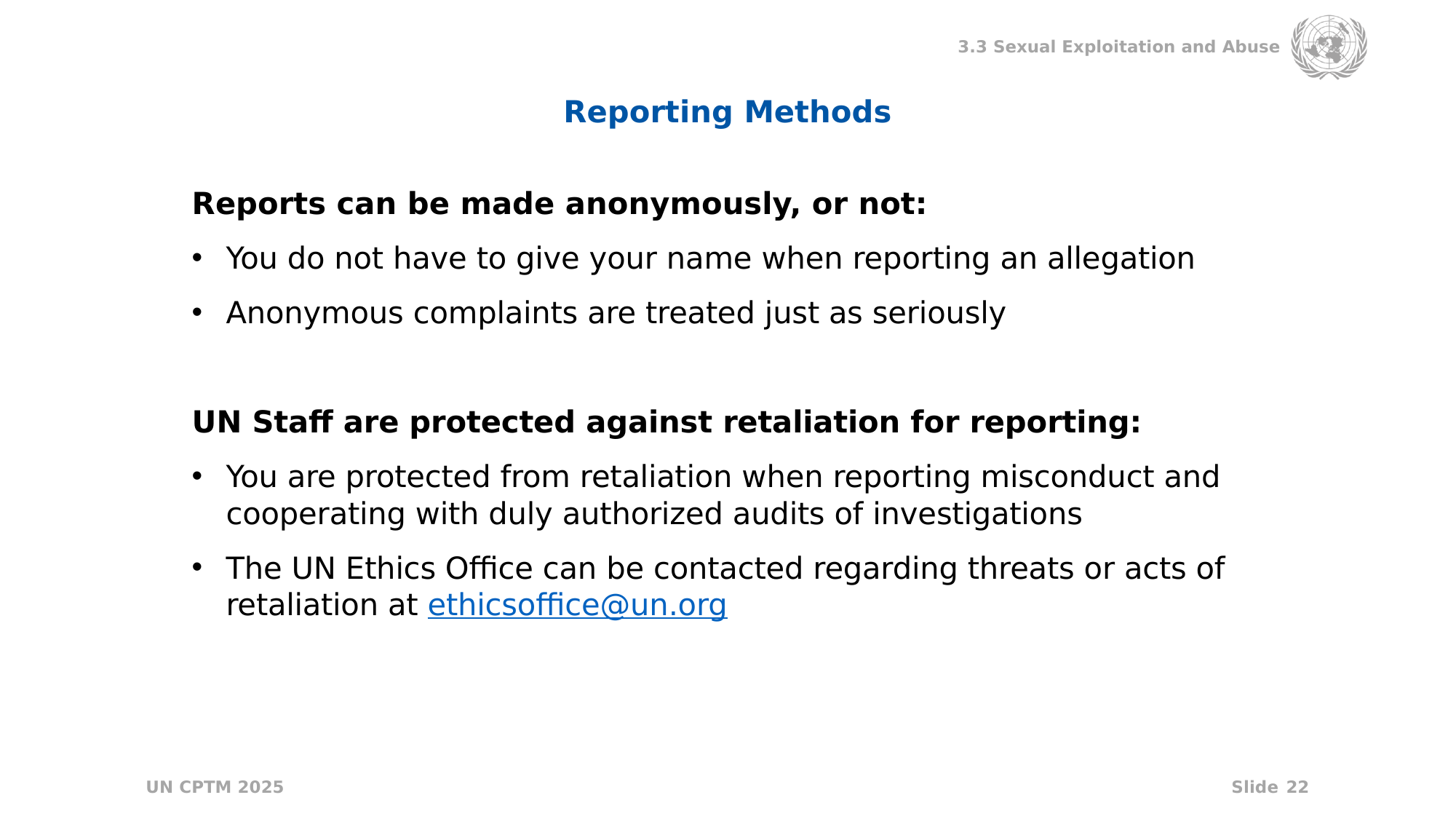

Reporting Methods
Reports can be made anonymously, or not:
You do not have to give your name when reporting an allegation
Anonymous complaints are treated just as seriously

UN Staff are protected against retaliation for reporting:
You are protected from retaliation when reporting misconduct and cooperating with duly authorized audits of investigations
The UN Ethics Office can be contacted regarding threats or acts of retaliation at ethicsoffice@un.org